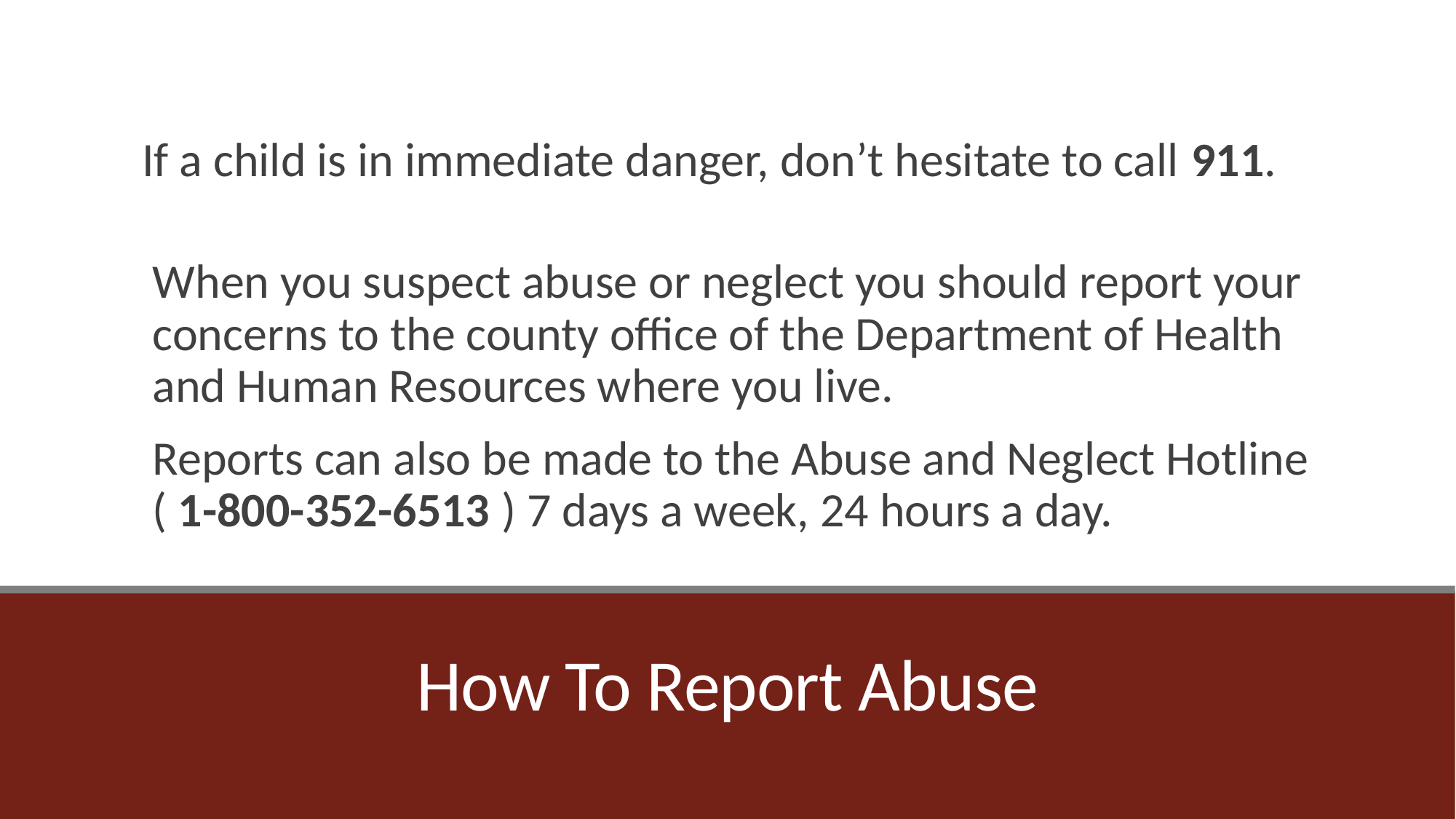

If a child is in immediate danger, don’t hesitate to call 911.

When you suspect abuse or neglect you should report your concerns to the county office of the Department of Health and Human Resources where you live.
Reports can also be made to the Abuse and Neglect Hotline ( 1-800-352-6513 ) 7 days a week, 24 hours a day.

# How To Report Abuse